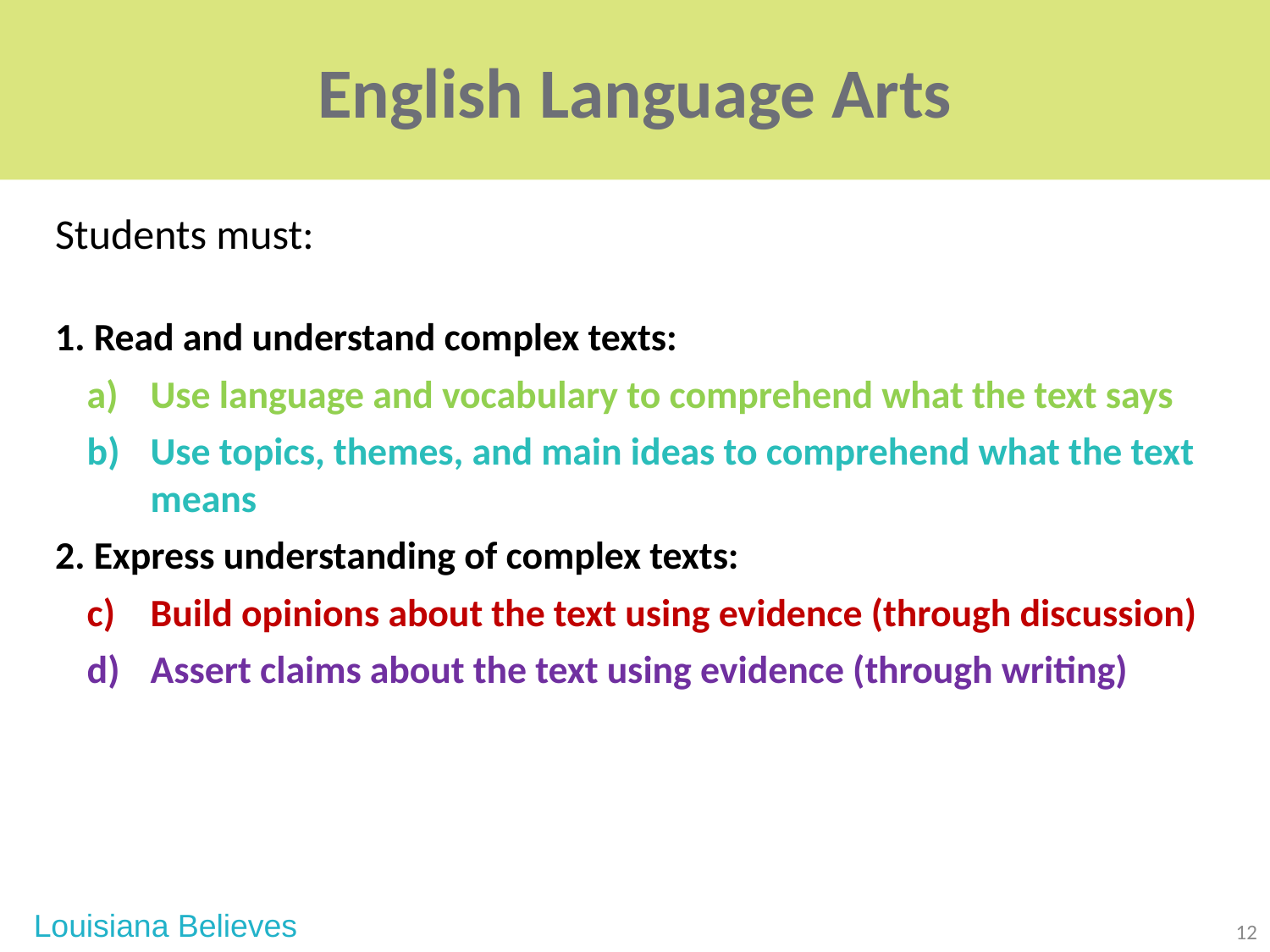

# English Language Arts
Students must:

1. Read and understand complex texts:
Use language and vocabulary to comprehend what the text says
Use topics, themes, and main ideas to comprehend what the text means
2. Express understanding of complex texts:
Build opinions about the text using evidence (through discussion)
Assert claims about the text using evidence (through writing)

Louisiana Believes
12